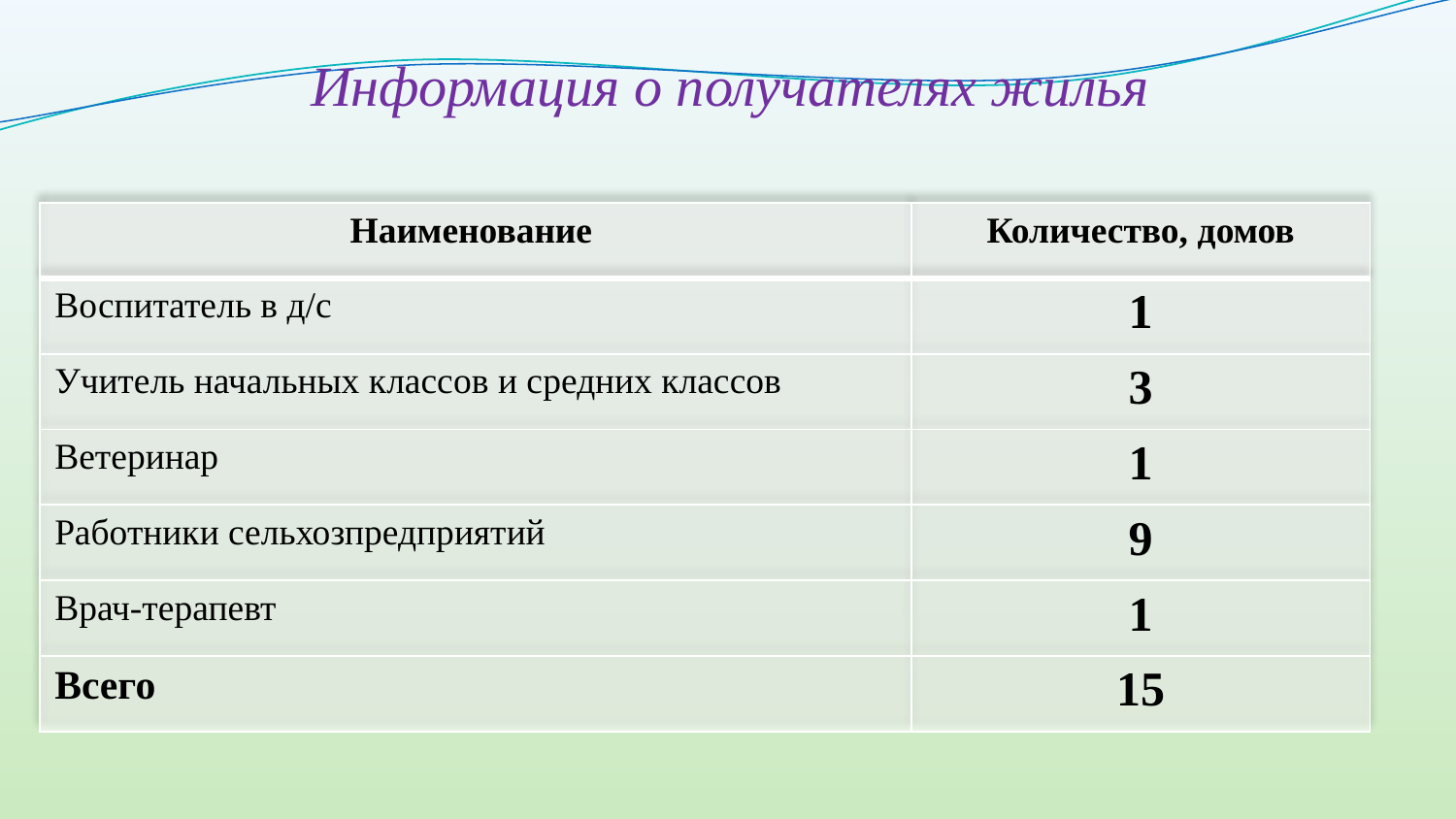

Информация о получателях жилья

| Наименование | Количество, домов |
| --- | --- |
| Воспитатель в д/с | 1 |
| Учитель начальных классов и средних классов | 3 |
| Ветеринар | 1 |
| Работники сельхозпредприятий | 9 |
| Врач-терапевт | 1 |
| Всего | 15 |